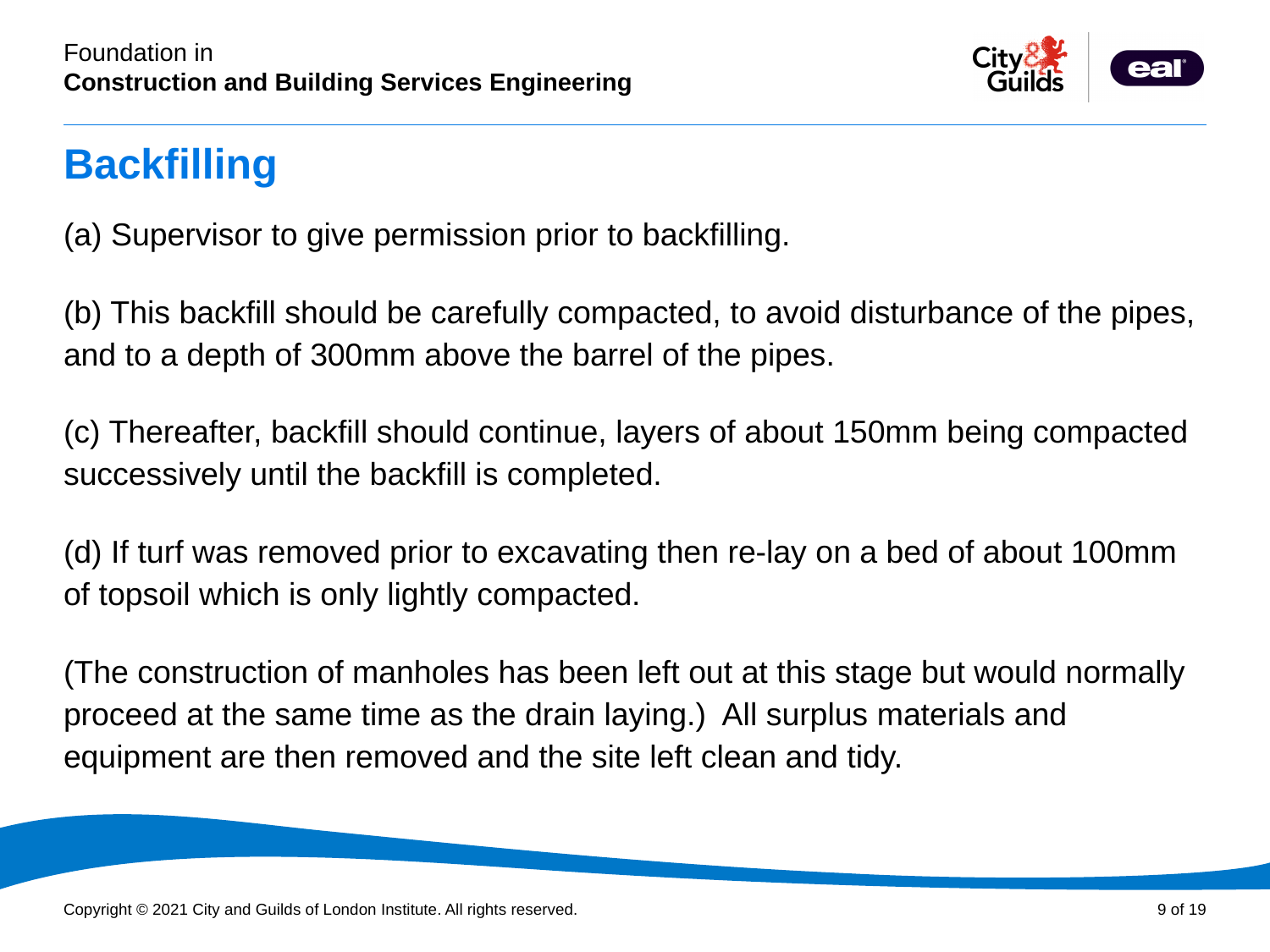

# Backfilling
(a) Supervisor to give permission prior to backfilling.
(b) This backfill should be carefully compacted, to avoid disturbance of the pipes, and to a depth of 300mm above the barrel of the pipes.
(c) Thereafter, backfill should continue, layers of about 150mm being compacted successively until the backfill is completed.
(d) If turf was removed prior to excavating then re-lay on a bed of about 100mm of topsoil which is only lightly compacted.
(The construction of manholes has been left out at this stage but would normally proceed at the same time as the drain laying.)  All surplus materials and equipment are then removed and the site left clean and tidy.